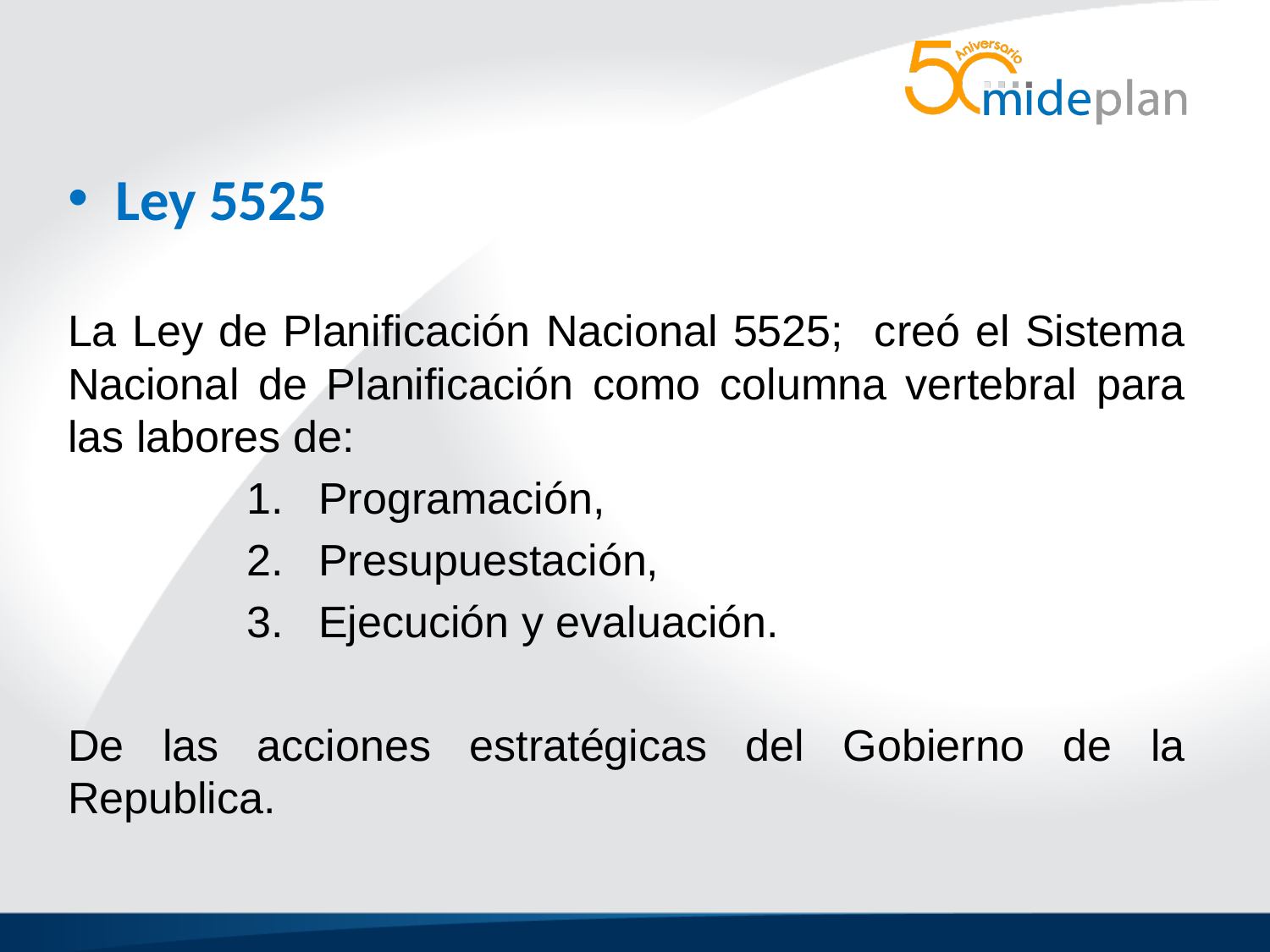

Ley 5525

La Ley de Planificación Nacional 5525;  creó el Sistema Nacional de Planificación como columna vertebral para las labores de:
Programación,
Presupuestación,
Ejecución y evaluación.

De las acciones estratégicas del Gobierno de la Republica.